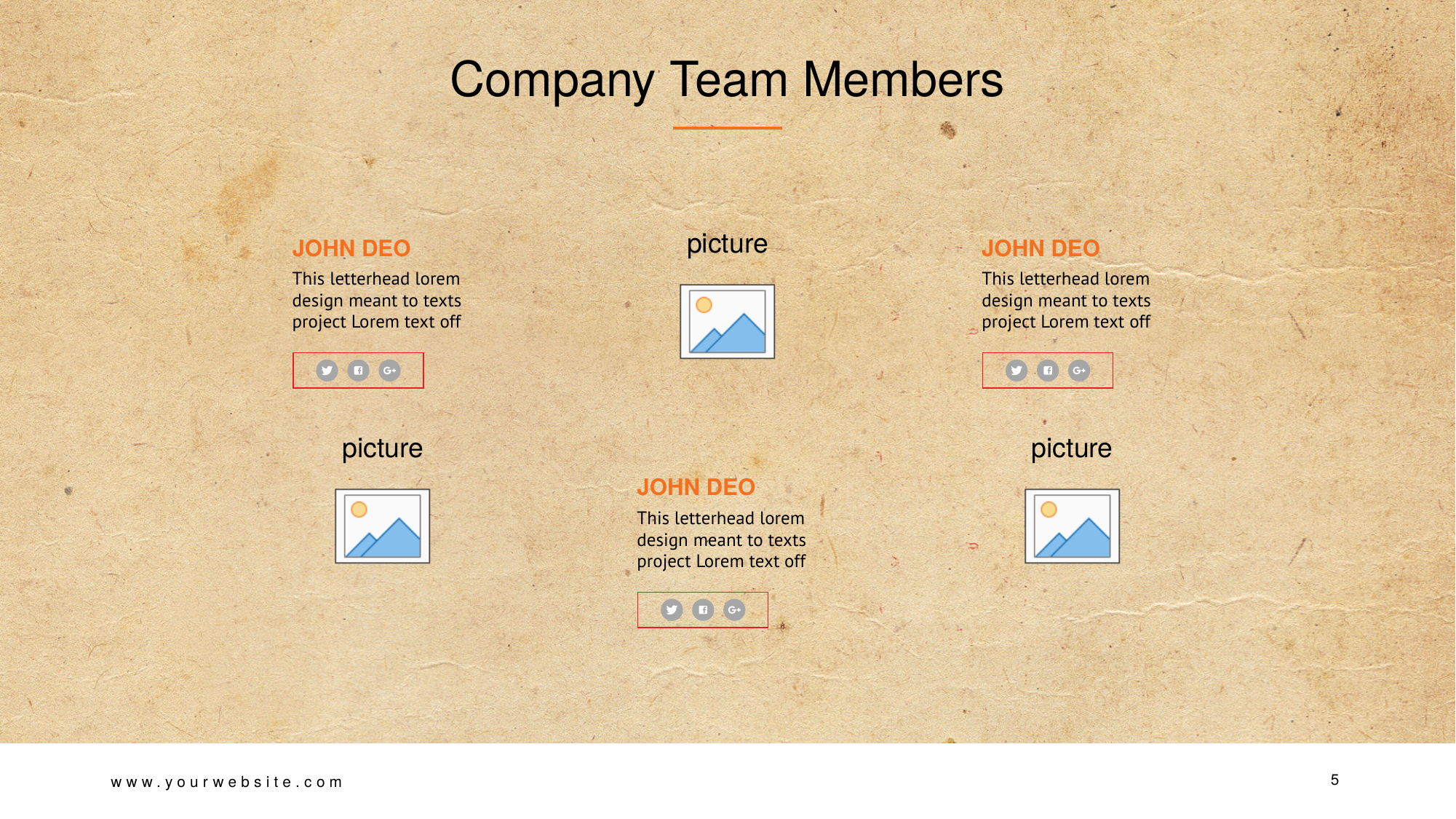

# Company Team Members
JOHN DEO
This letterhead lorem design meant to texts project Lorem text off

JOHN DEO
This letterhead lorem design meant to texts project Lorem text off

JOHN DEO
This letterhead lorem design meant to texts project Lorem text off

www.yourwebsite.com
5